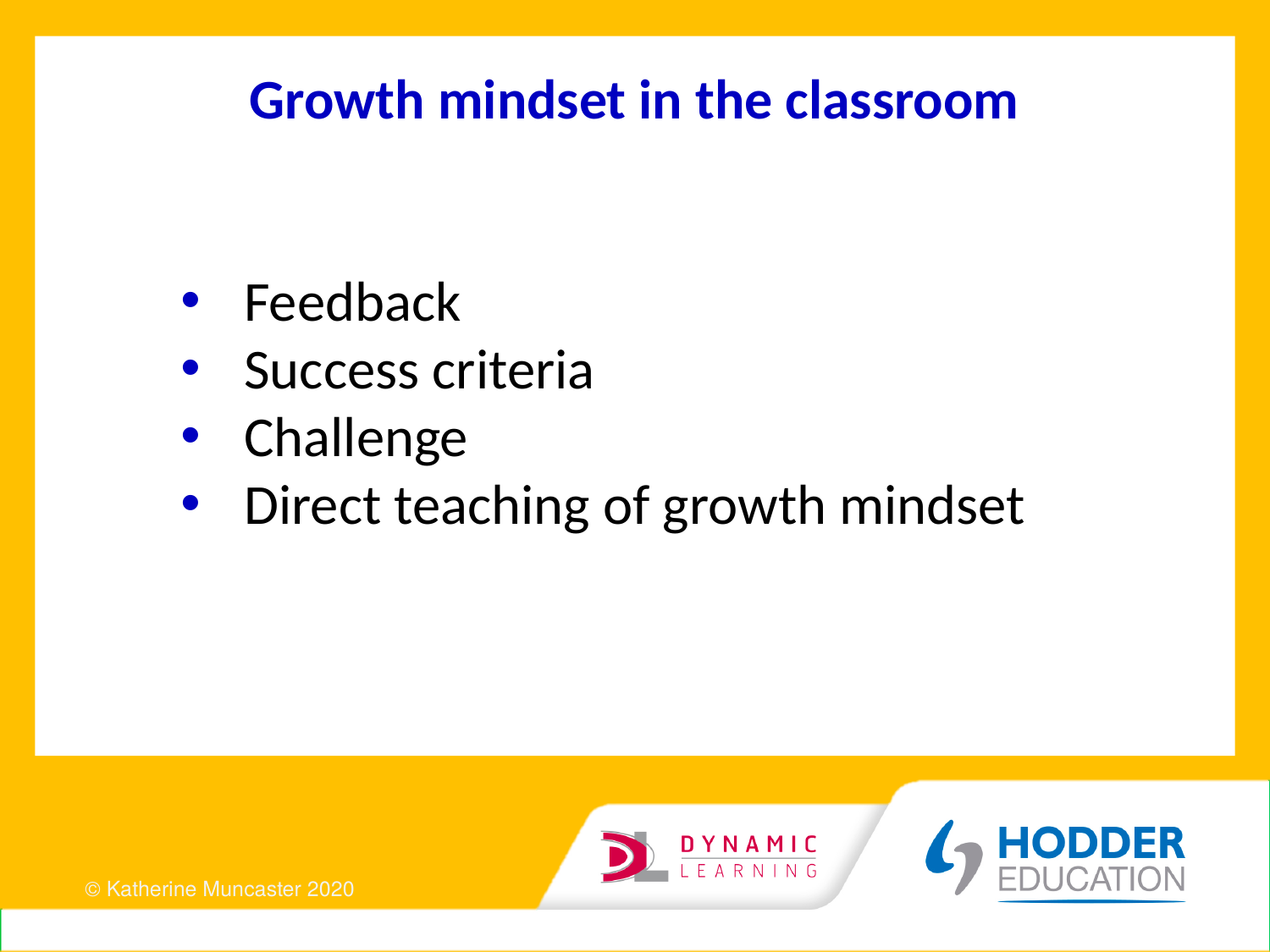

# Growth mindset in the classroom
Feedback
Success criteria
Challenge
Direct teaching of growth mindset